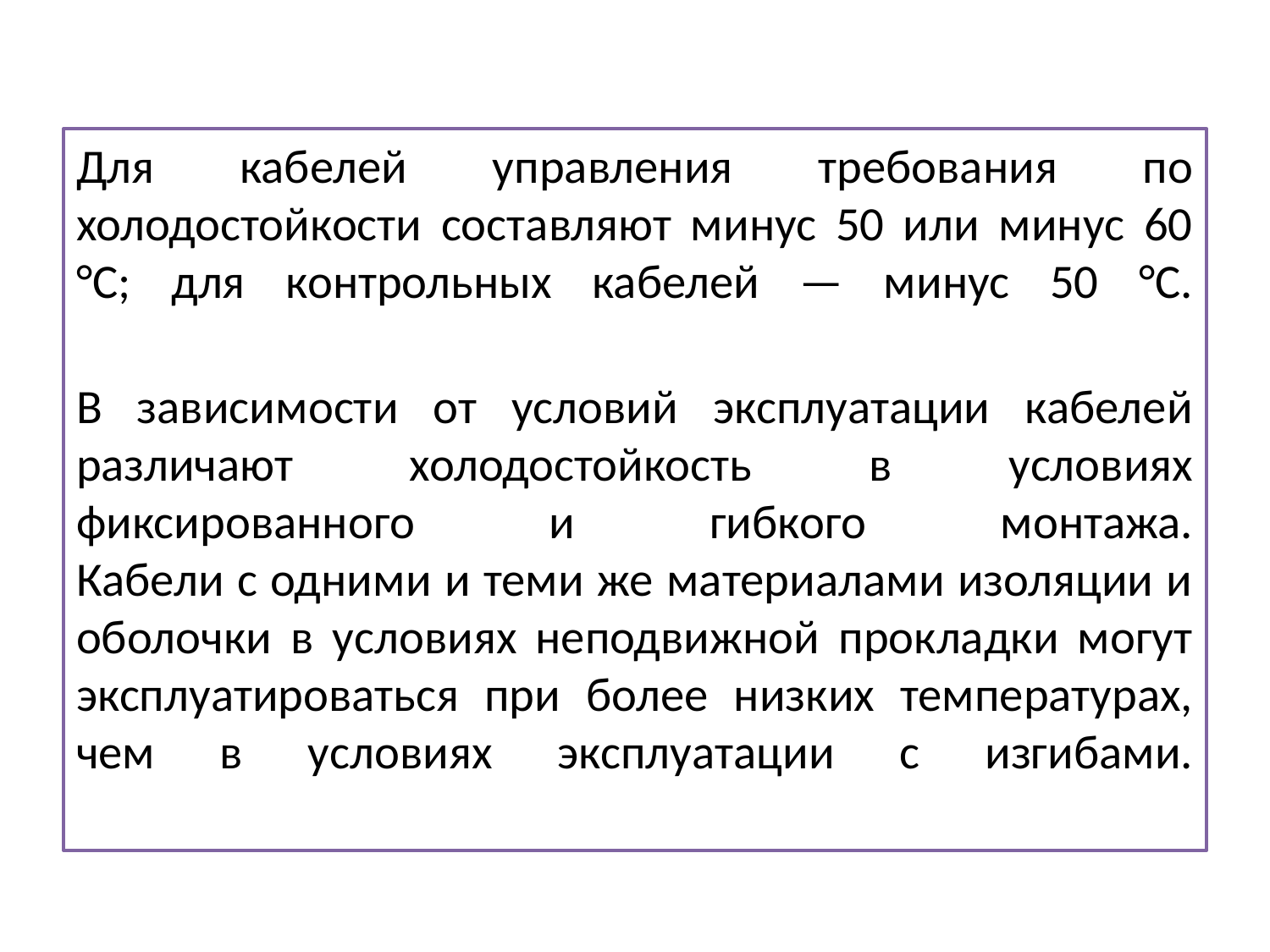

#
Для кабелей управления требования по холодостойкости составляют минус 50 или минус 60 °С; для контрольных кабелей — минус 50 °С.
В зависимости от условий эксплуатации кабелей различают холодостойкость в условиях фиксированного и гибкого монтажа.
Кабели с одними и теми же материалами изоляции и оболочки в условиях неподвижной прокладки могут эксплуатироваться при более низких температурах, чем в условиях эксплуатации с изгибами.